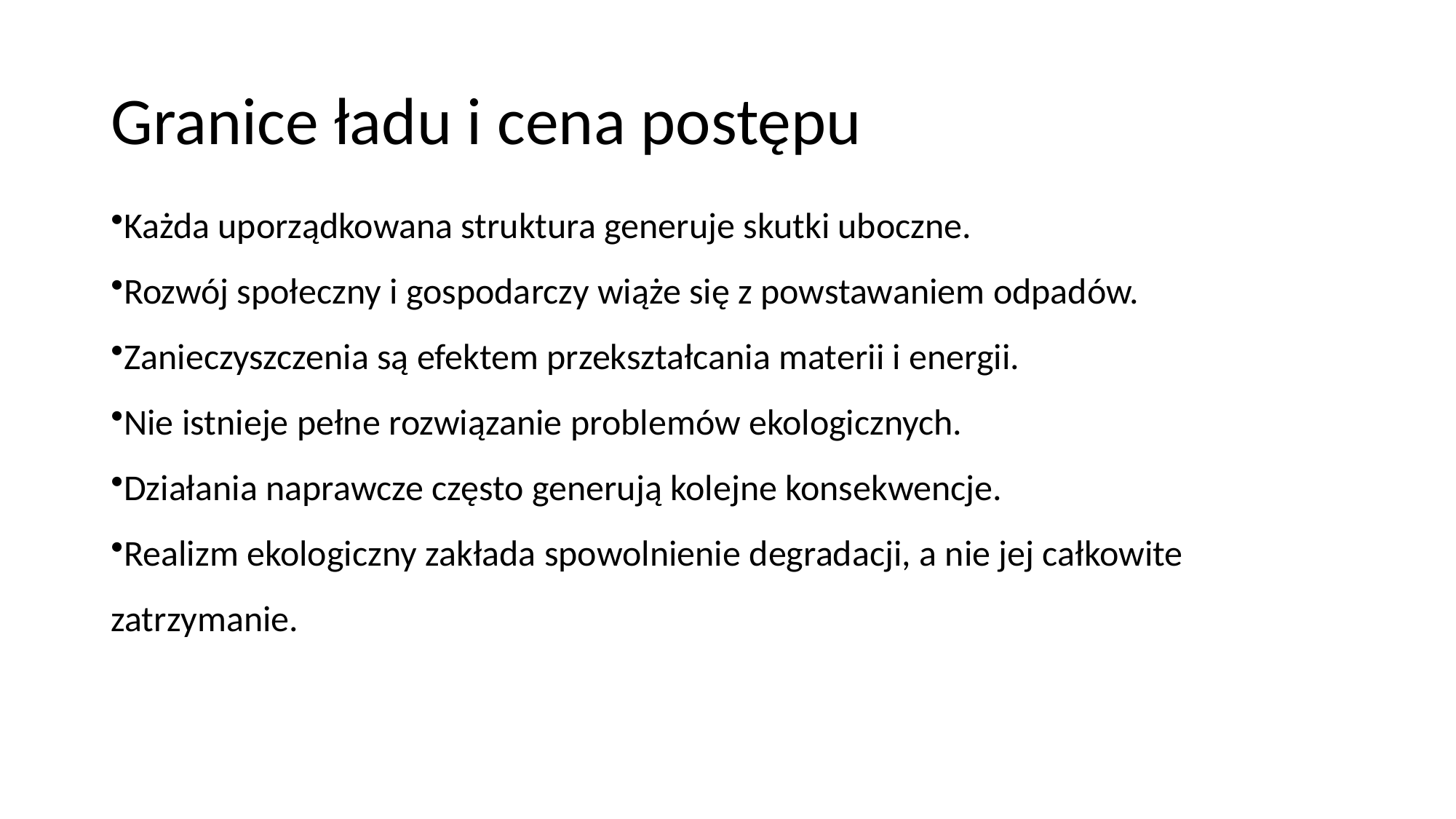

# Granice ładu i cena postępu
Każda uporządkowana struktura generuje skutki uboczne.
Rozwój społeczny i gospodarczy wiąże się z powstawaniem odpadów.
Zanieczyszczenia są efektem przekształcania materii i energii.
Nie istnieje pełne rozwiązanie problemów ekologicznych.
Działania naprawcze często generują kolejne konsekwencje.
Realizm ekologiczny zakłada spowolnienie degradacji, a nie jej całkowite zatrzymanie.